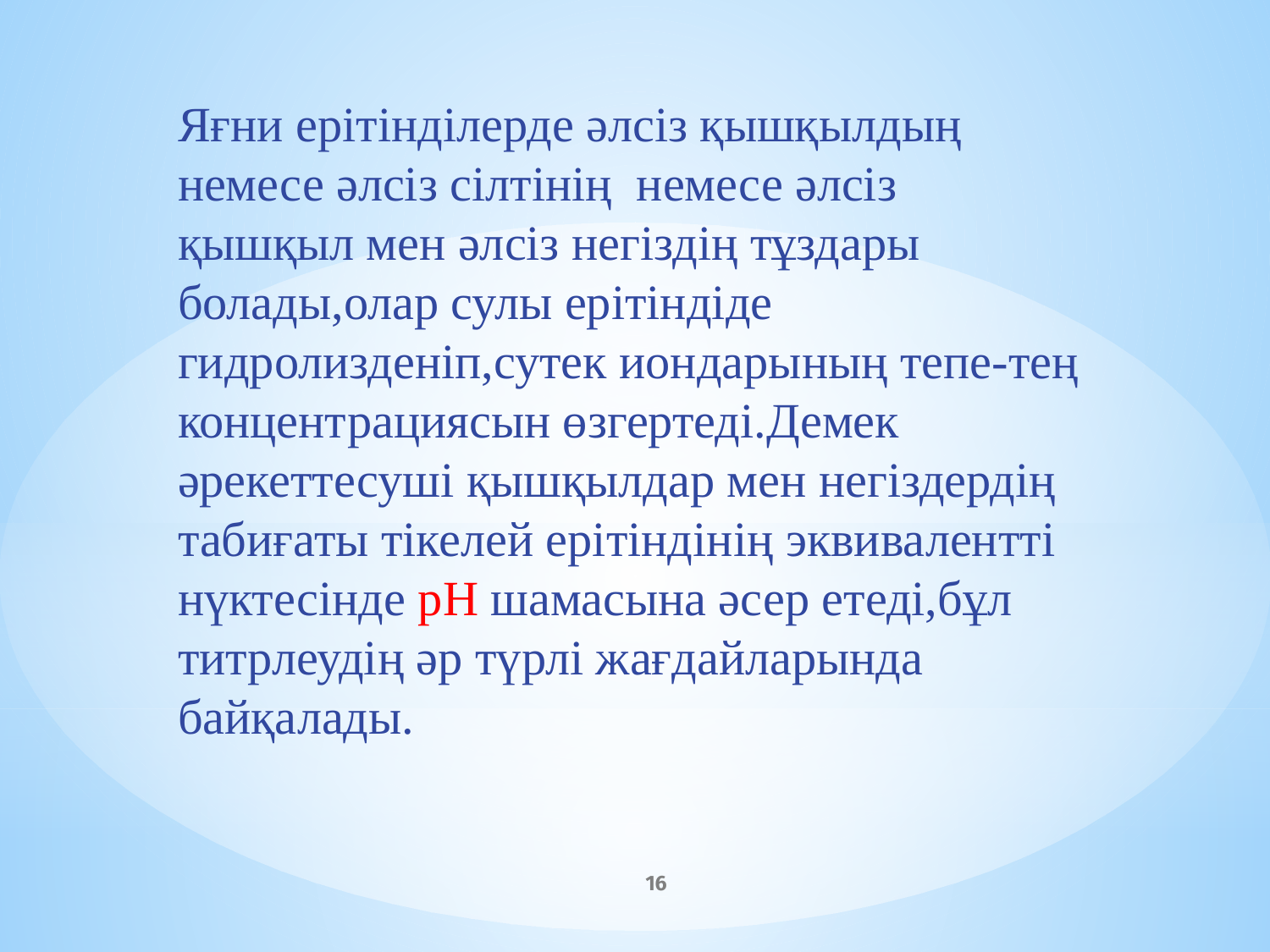

Яғни ерітінділерде әлсіз қышқылдың немесе әлсіз сілтінің  немесе әлсіз қышқыл мен әлсіз негіздің тұздары болады,олар сулы ерітіндіде гидролизденіп,сутек иондарының тепе-тең концентрациясын өзгертеді.Демек әрекеттесуші қышқылдар мен негіздердің  табиғаты тікелей ерітіндінің эквивалентті нүктесінде pH шамасына әсер етеді,бұл титрлеудің әр түрлі жағдайларында байқалады.
16